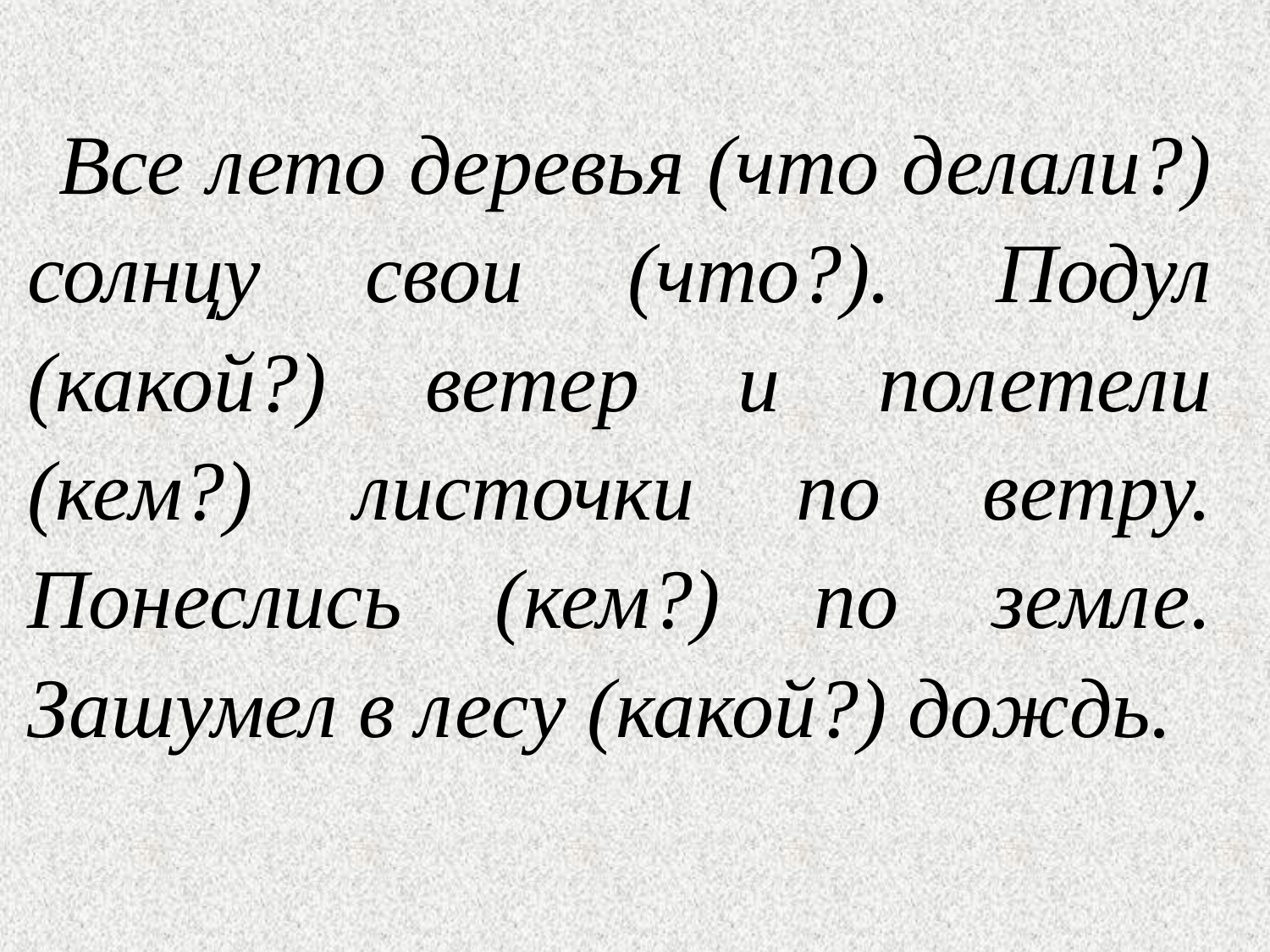

Все лето деревья (что делали?) солнцу свои (что?). Подул (какой?) ветер и полетели (кем?) листочки по ветру. Понеслись (кем?) по земле. Зашумел в лесу (какой?) дождь.